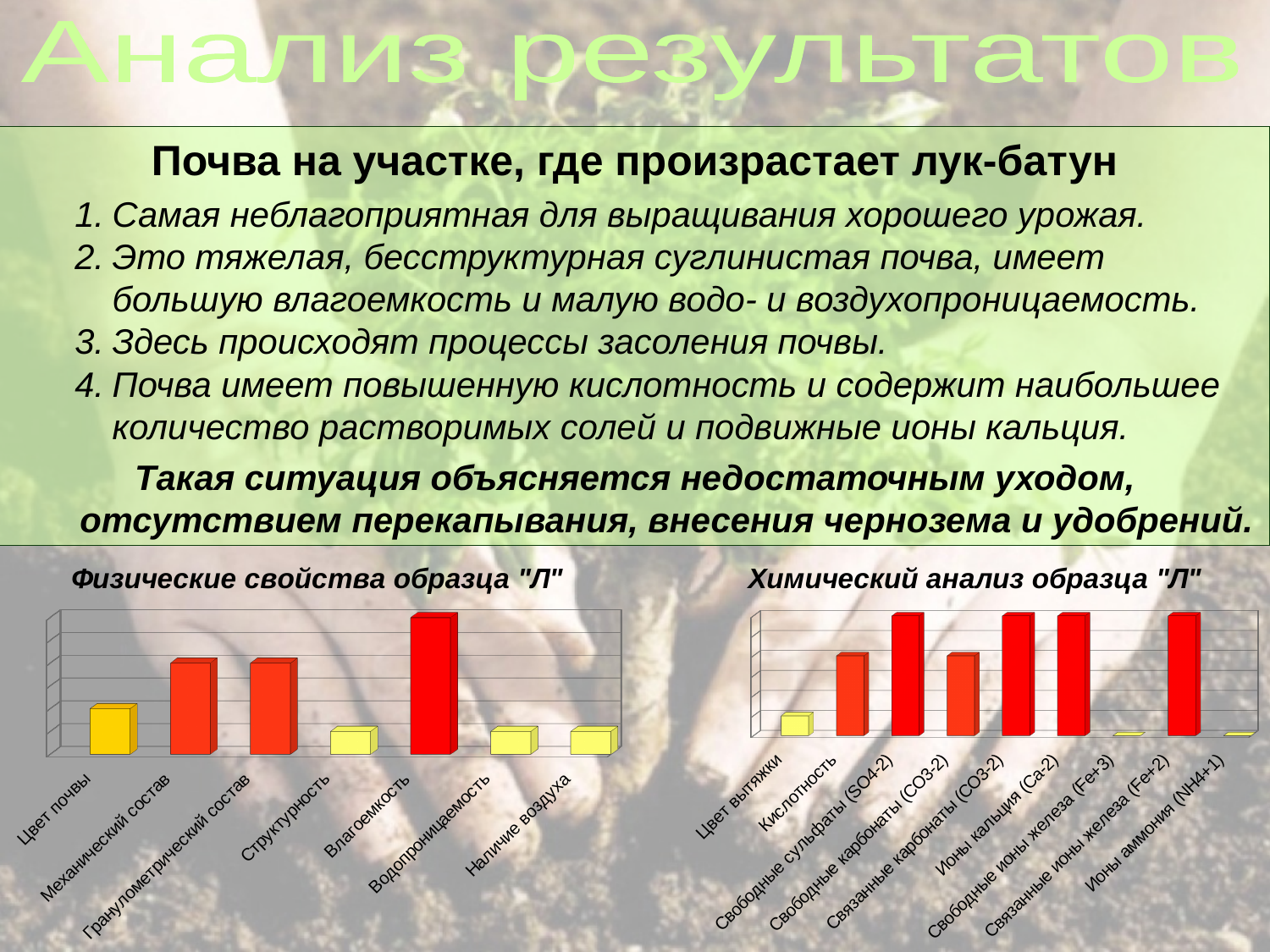

Анализ результатов
Почва на участке, где произрастает лук-батун

Самая неблагоприятная для выращивания хорошего урожая.
Это тяжелая, бесструктурная суглинистая почва, имеет большую влагоемкость и малую водо- и воздухопроницаемость.
Здесь происходят процессы засоления почвы.
Почва имеет повышенную кислотность и содержит наибольшее количество растворимых солей и подвижные ионы кальция.

Такая ситуация объясняется недостаточным уходом, отсутствием перекапывания, внесения чернозема и удобрений.

[unsupported chart]

[unsupported chart]